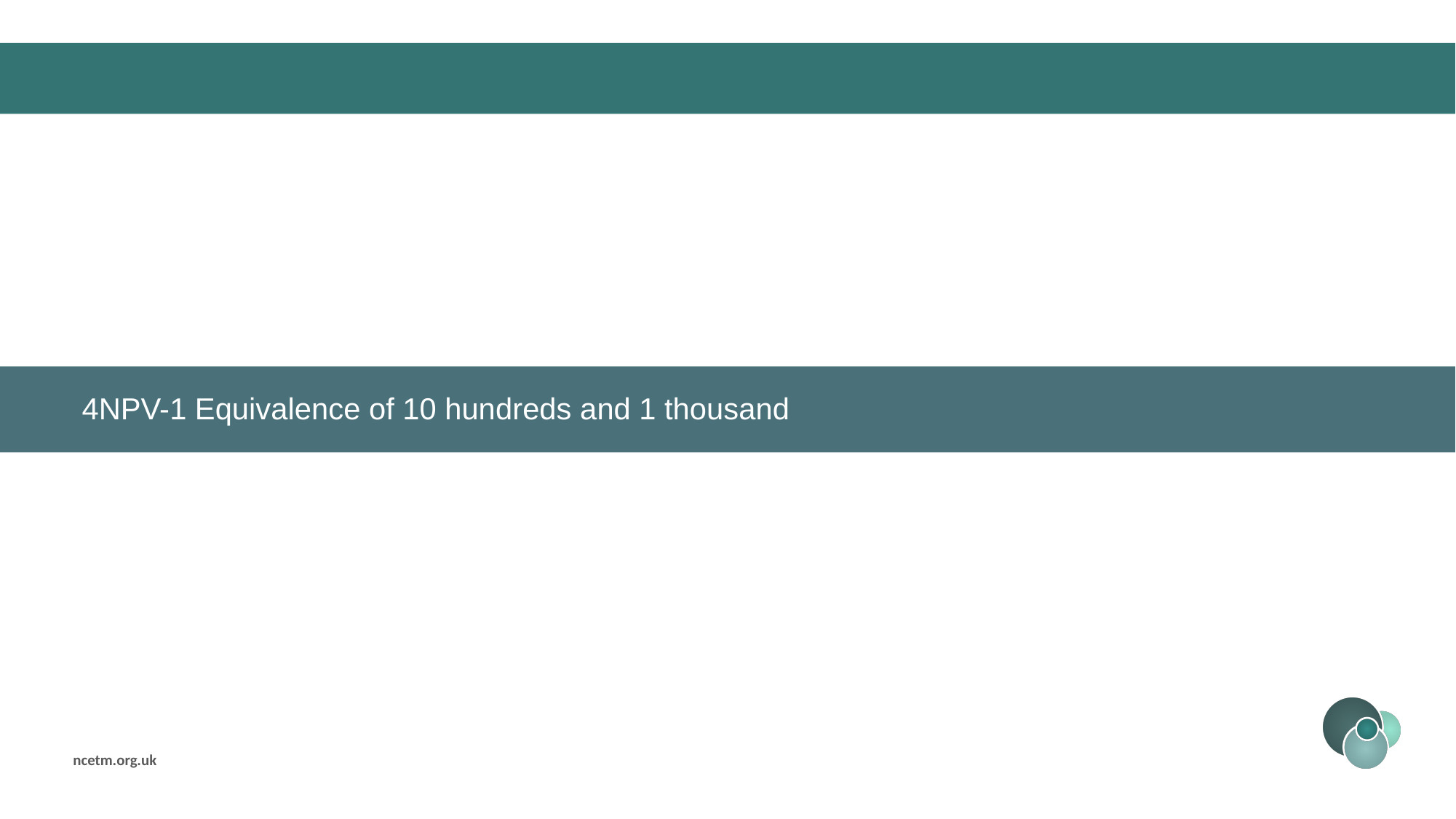

4NPV-1 Equivalence of 10 hundreds and 1 thousand